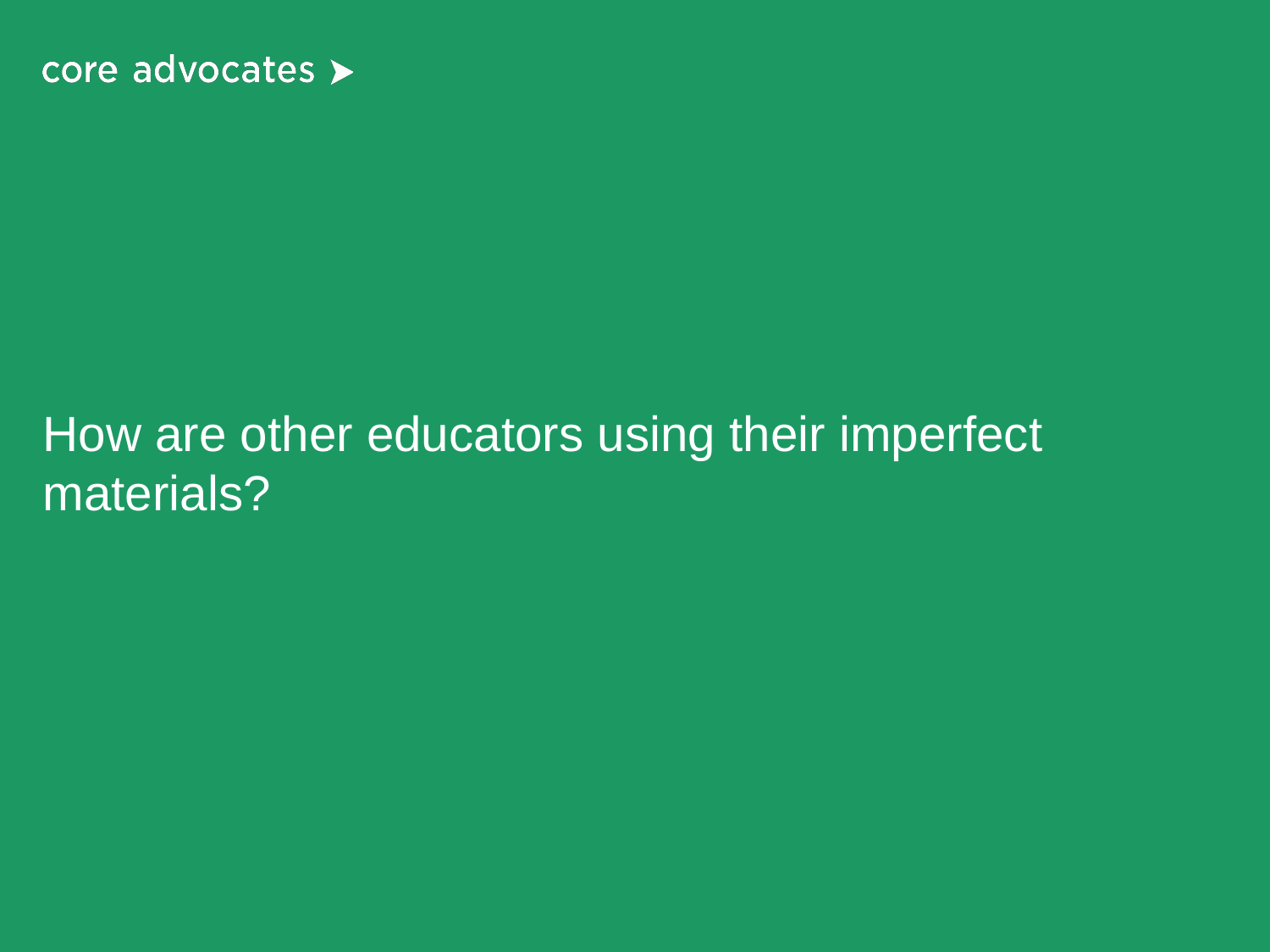

# How are other educators using their imperfect materials?